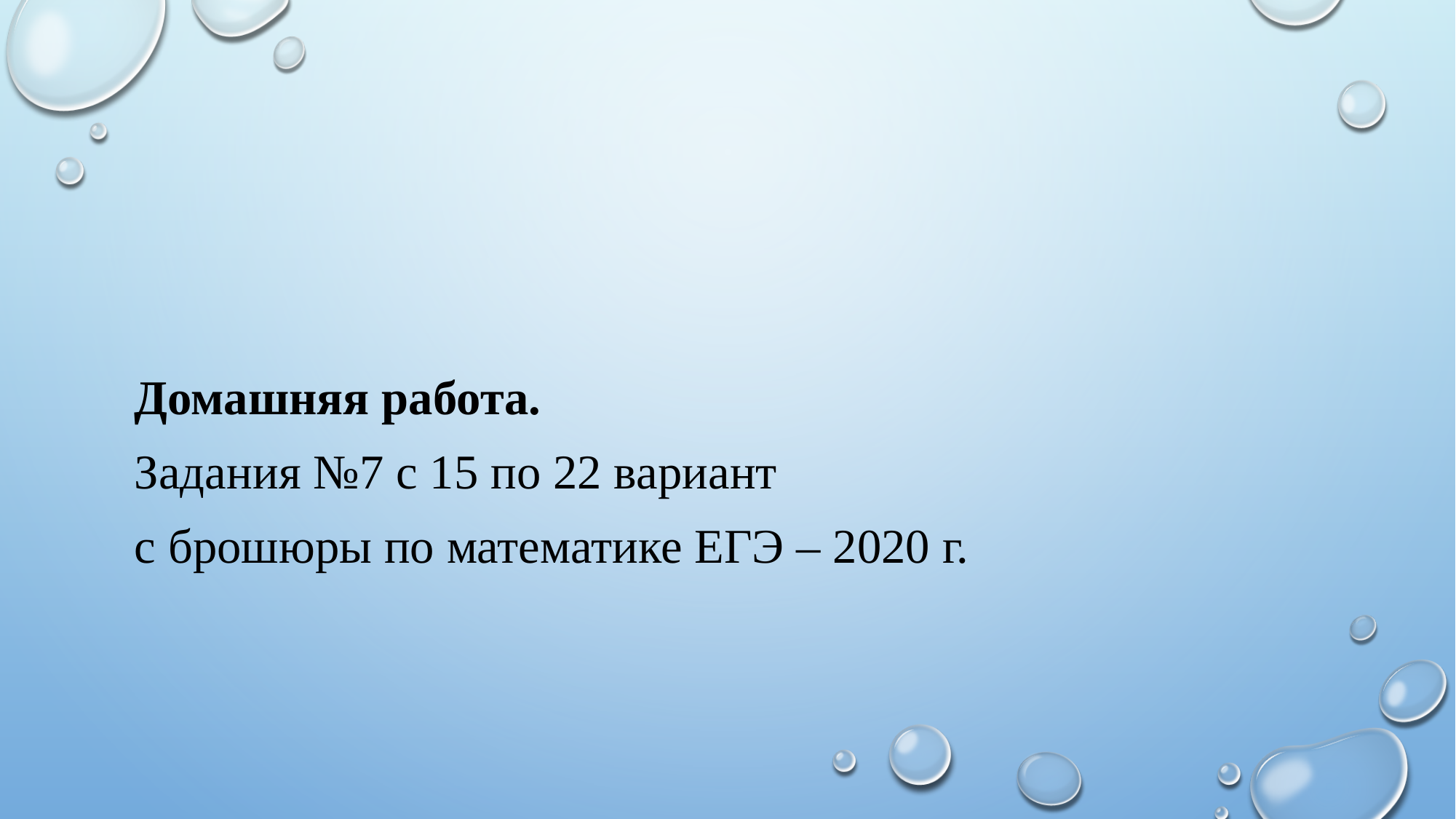

Домашняя работа.
Задания №7 с 15 по 22 вариант
с брошюры по математике ЕГЭ – 2020 г.